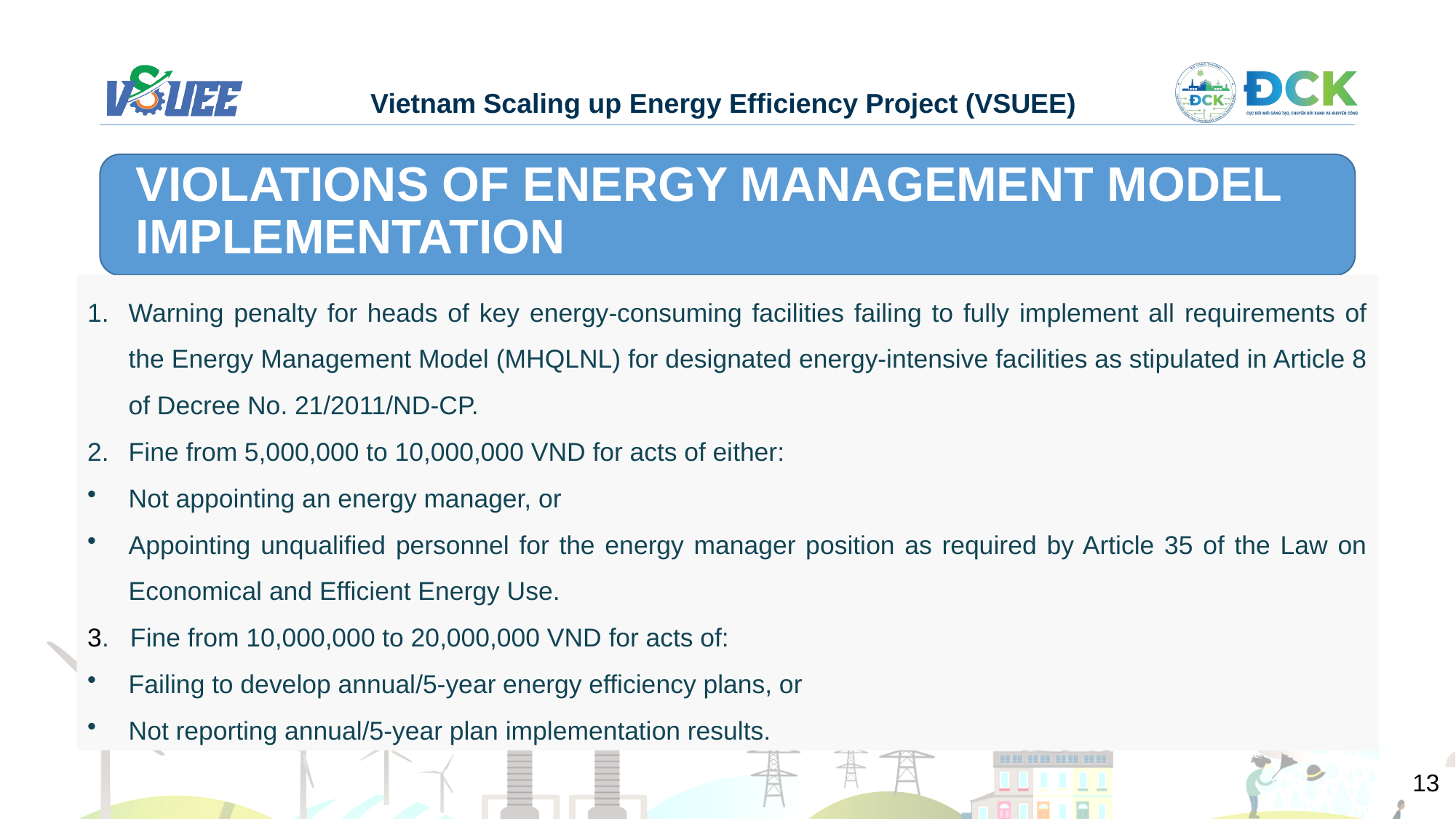

VIOLATIONS OF ENERGY MANAGEMENT MODEL IMPLEMENTATION
Warning penalty for heads of key energy-consuming facilities failing to fully implement all requirements of the Energy Management Model (MHQLNL) for designated energy-intensive facilities as stipulated in Article 8 of Decree No. 21/2011/ND-CP.
Fine from 5,000,000 to 10,000,000 VND for acts of either:
Not appointing an energy manager, or
Appointing unqualified personnel for the energy manager position as required by Article 35 of the Law on Economical and Efficient Energy Use.
3.   Fine from 10,000,000 to 20,000,000 VND for acts of:
Failing to develop annual/5-year energy efficiency plans, or
Not reporting annual/5-year plan implementation results.

13